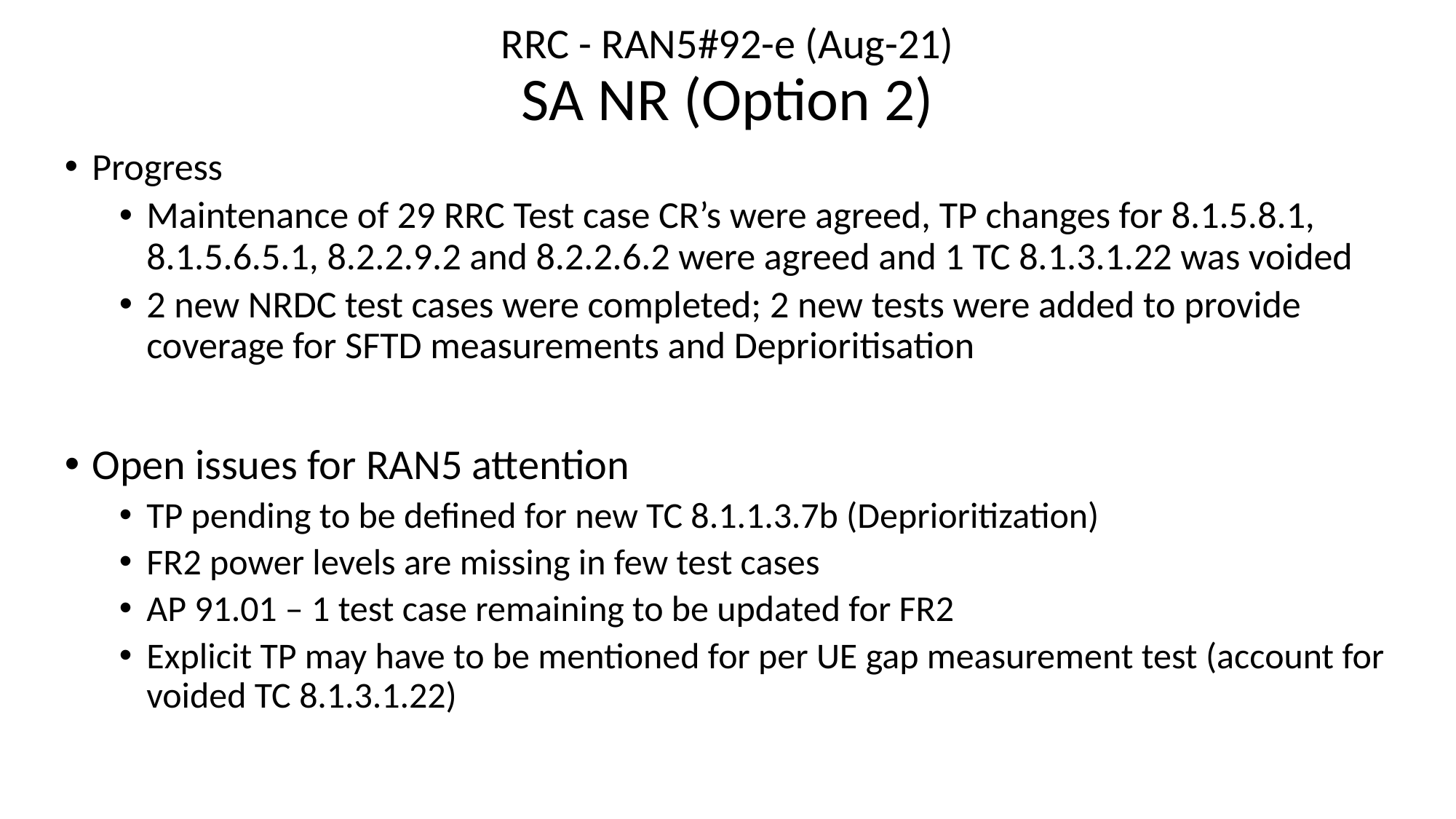

# RRC - RAN5#92-e (Aug-21) SA NR (Option 2)
Progress
Maintenance of 29 RRC Test case CR’s were agreed, TP changes for 8.1.5.8.1, 8.1.5.6.5.1, 8.2.2.9.2 and 8.2.2.6.2 were agreed and 1 TC 8.1.3.1.22 was voided
2 new NRDC test cases were completed; 2 new tests were added to provide coverage for SFTD measurements and Deprioritisation

Open issues for RAN5 attention
TP pending to be defined for new TC 8.1.1.3.7b (Deprioritization)
FR2 power levels are missing in few test cases
AP 91.01 – 1 test case remaining to be updated for FR2
Explicit TP may have to be mentioned for per UE gap measurement test (account for voided TC 8.1.3.1.22)